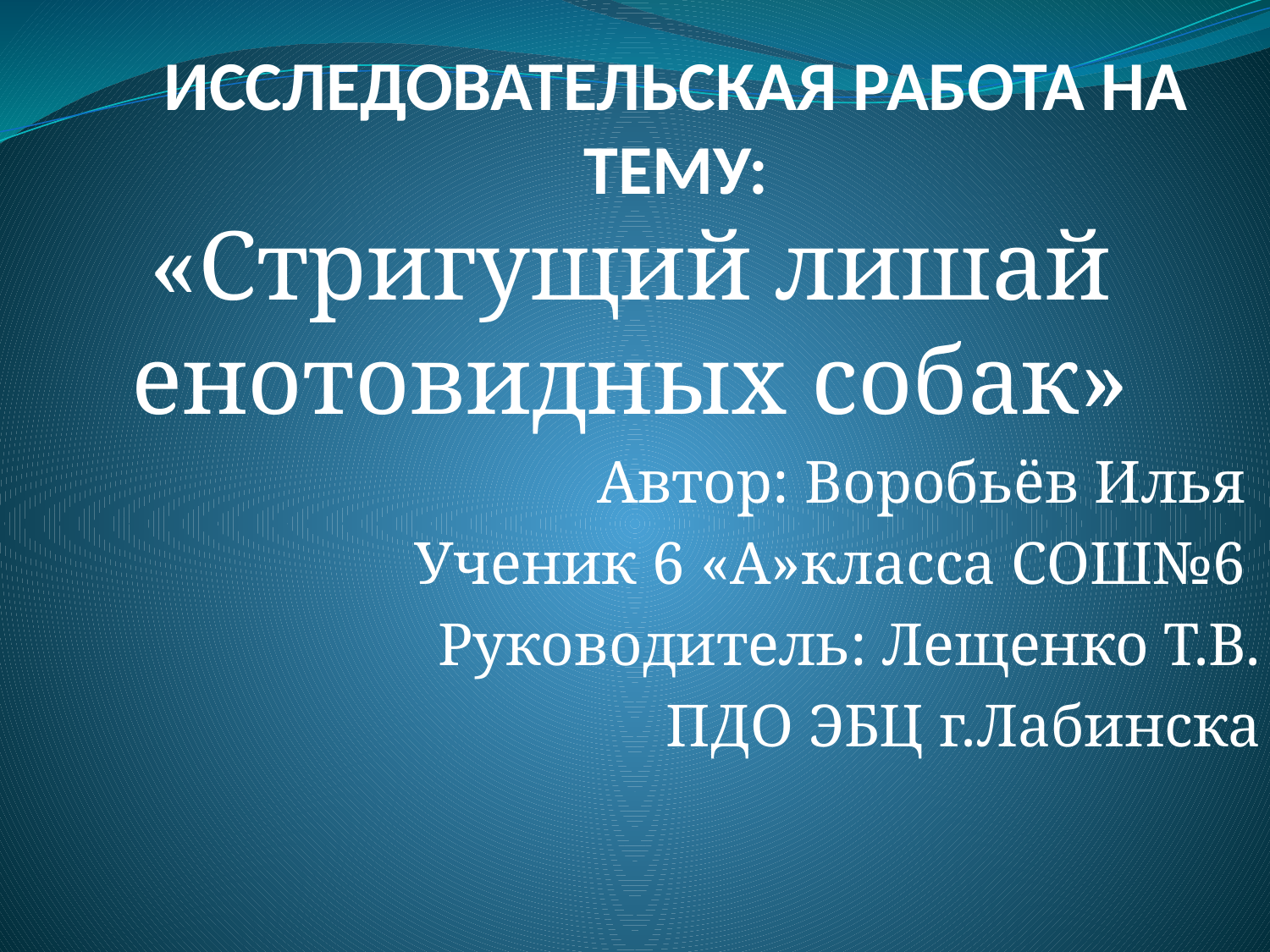

# ИССЛЕДОВАТЕЛЬСКАЯ РАБОТА НА ТЕМУ:
«Стригущий лишай енотовидных собак»
Автор: Воробьёв Илья
Ученик 6 «А»класса СОШ№6
Руководитель: Лещенко Т.В.
ПДО ЭБЦ г.Лабинска